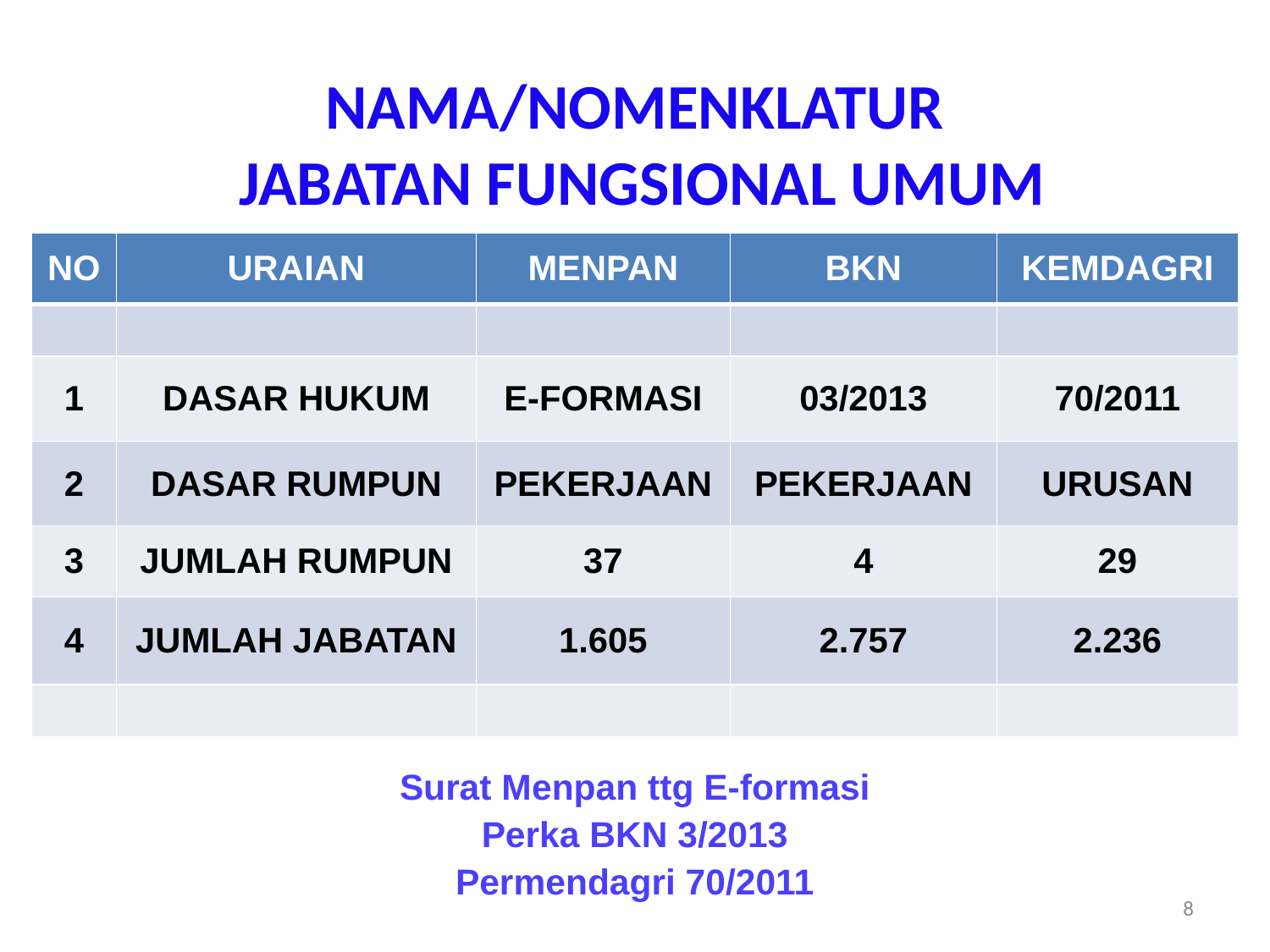

# NAMA/NOMENKLATUR JABATAN FUNGSIONAL UMUM
| NO | URAIAN | MENPAN | BKN | KEMDAGRI |
| --- | --- | --- | --- | --- |
|  |  |  |  |  |
| 1 | DASAR HUKUM | E-FORMASI | 03/2013 | 70/2011 |
| 2 | DASAR RUMPUN | PEKERJAAN | PEKERJAAN | URUSAN |
| 3 | JUMLAH RUMPUN | 37 | 4 | 29 |
| 4 | JUMLAH JABATAN | 1.605 | 2.757 | 2.236 |
|  |  |  |  |  |
Surat Menpan ttg E-formasi
Perka BKN 3/2013
Permendagri 70/2011
8